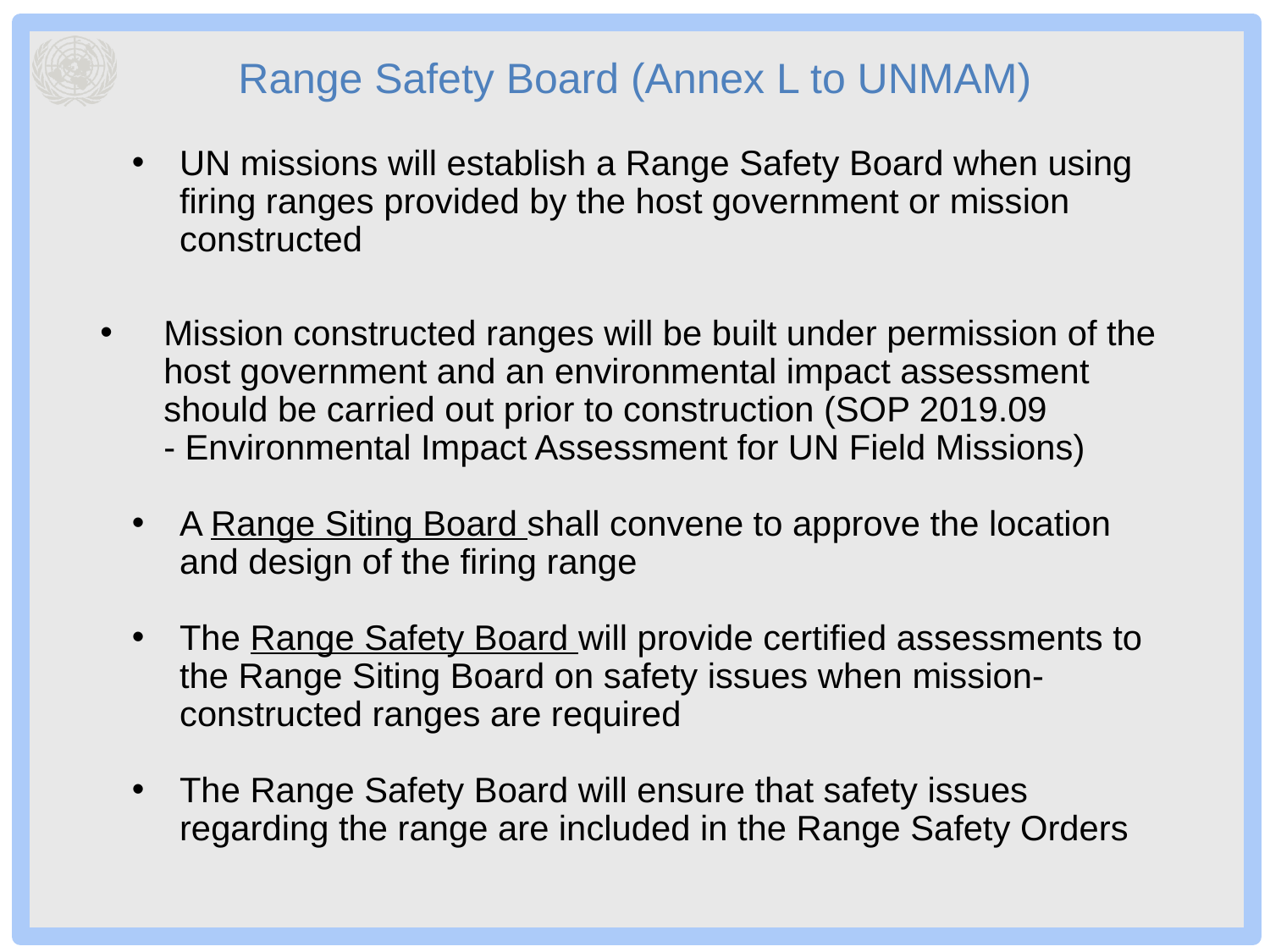

# Range Safety Board (Annex L to UNMAM)
UN missions will establish a Range Safety Board when using firing ranges provided by the host government or mission constructed

Mission constructed ranges will be built under permission of the host government and an environmental impact assessment should be carried out prior to construction (SOP 2019.09 - Environmental Impact Assessment for UN Field Missions)

A Range Siting Board shall convene to approve the location and design of the firing range

The Range Safety Board will provide certified assessments to the Range Siting Board on safety issues when mission-constructed ranges are required

The Range Safety Board will ensure that safety issues regarding the range are included in the Range Safety Orders